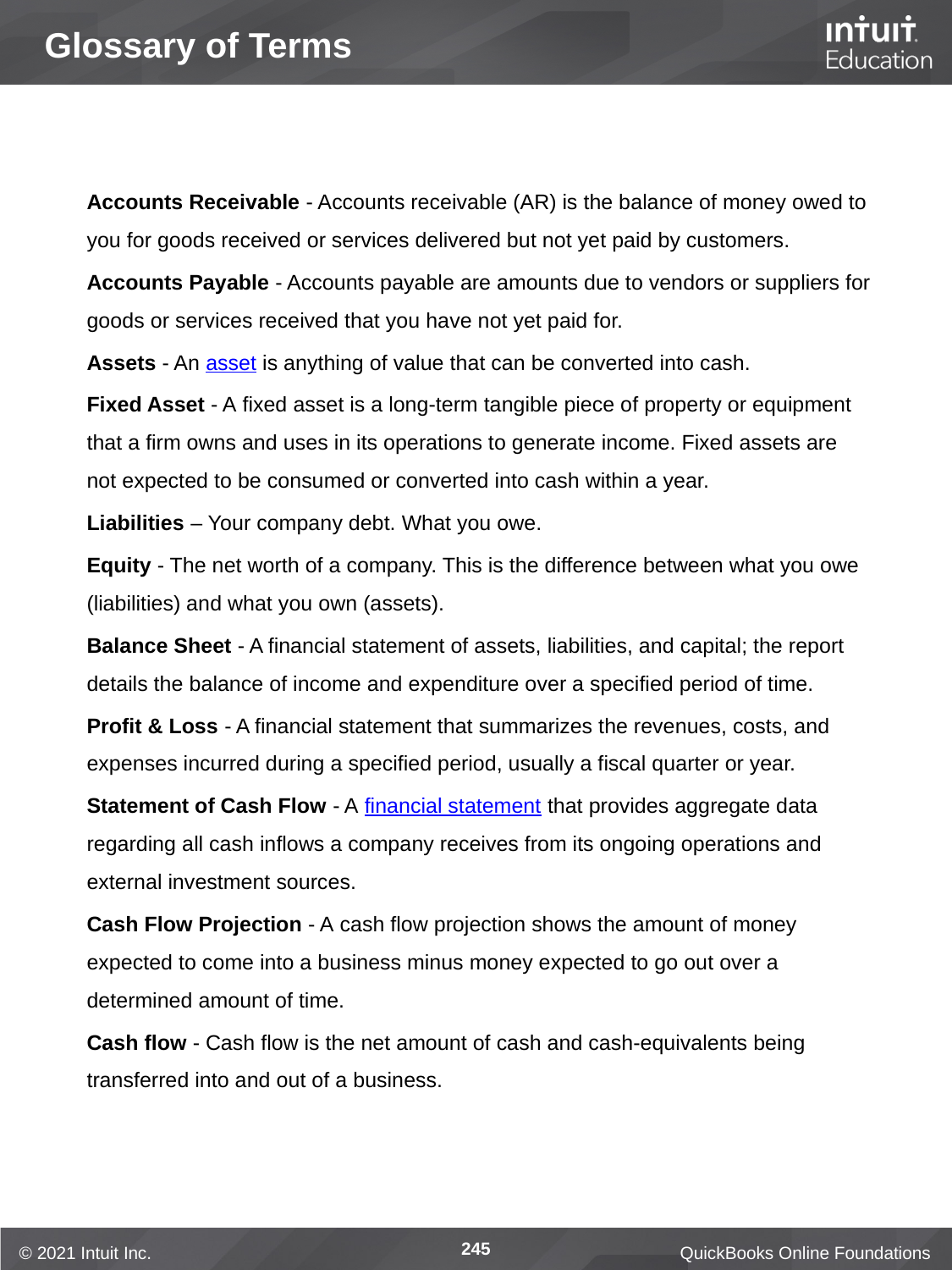

# Glossary of Terms
Accounts Receivable - Accounts receivable (AR) is the balance of money owed to you for goods received or services delivered but not yet paid by customers.
Accounts Payable - Accounts payable are amounts due to vendors or suppliers for goods or services received that you have not yet paid for.
Assets - An asset is anything of value that can be converted into cash.
Fixed Asset - A fixed asset is a long-term tangible piece of property or equipment that a firm owns and uses in its operations to generate income. Fixed assets are not expected to be consumed or converted into cash within a year.
Liabilities – Your company debt. What you owe.
Equity - The net worth of a company. This is the difference between what you owe (liabilities) and what you own (assets).
Balance Sheet - A financial statement of assets, liabilities, and capital; the report details the balance of income and expenditure over a specified period of time.
Profit & Loss - A financial statement that summarizes the revenues, costs, and expenses incurred during a specified period, usually a fiscal quarter or year.
Statement of Cash Flow - A financial statement that provides aggregate data regarding all cash inflows a company receives from its ongoing operations and external investment sources.
Cash Flow Projection - A cash flow projection shows the amount of money expected to come into a business minus money expected to go out over a determined amount of time.
Cash flow - Cash flow is the net amount of cash and cash-equivalents being transferred into and out of a business.
245